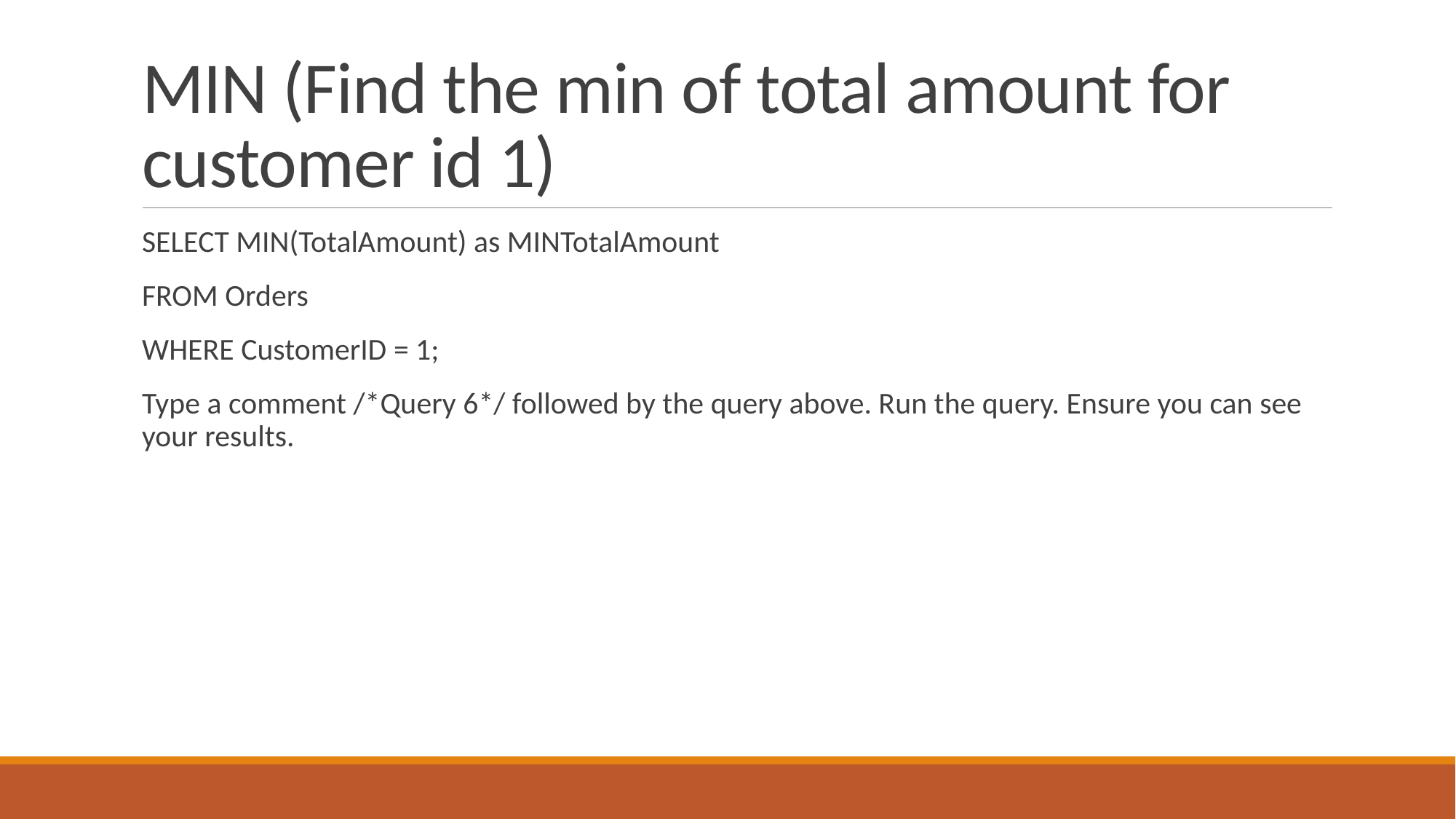

# MIN (Find the min of total amount for customer id 1)
SELECT MIN(TotalAmount) as MINTotalAmount
FROM Orders
WHERE CustomerID = 1;
Type a comment /*Query 6*/ followed by the query above. Run the query. Ensure you can see your results.